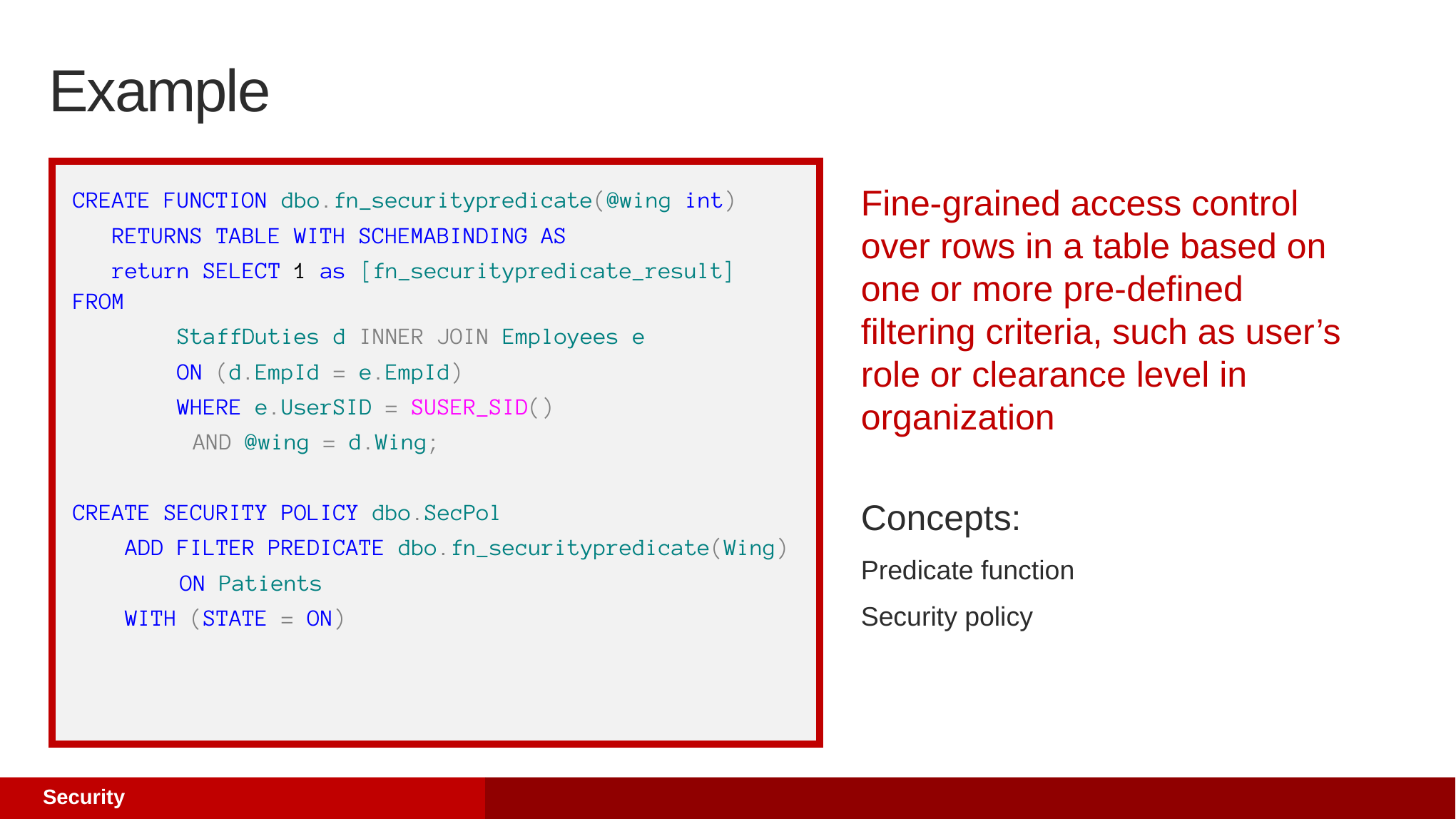

Example
Fine-grained access control over rows in a table based on one or more pre-defined filtering criteria, such as user’s role or clearance level in organization
Concepts:
Predicate function
Security policy
CREATE FUNCTION dbo.fn_securitypredicate(@wing int)
   RETURNS TABLE WITH SCHEMABINDING AS
   return SELECT 1 as [fn_securitypredicate_result] FROM
        StaffDuties d INNER JOIN Employees e
        ON (d.EmpId = e.EmpId)
        WHERE e.UserSID = SUSER_SID()
	 AND @wing = d.Wing;

CREATE SECURITY POLICY dbo.SecPol
    ADD FILTER PREDICATE dbo.fn_securitypredicate(Wing)
	ON Patients
    WITH (STATE = ON)

Security